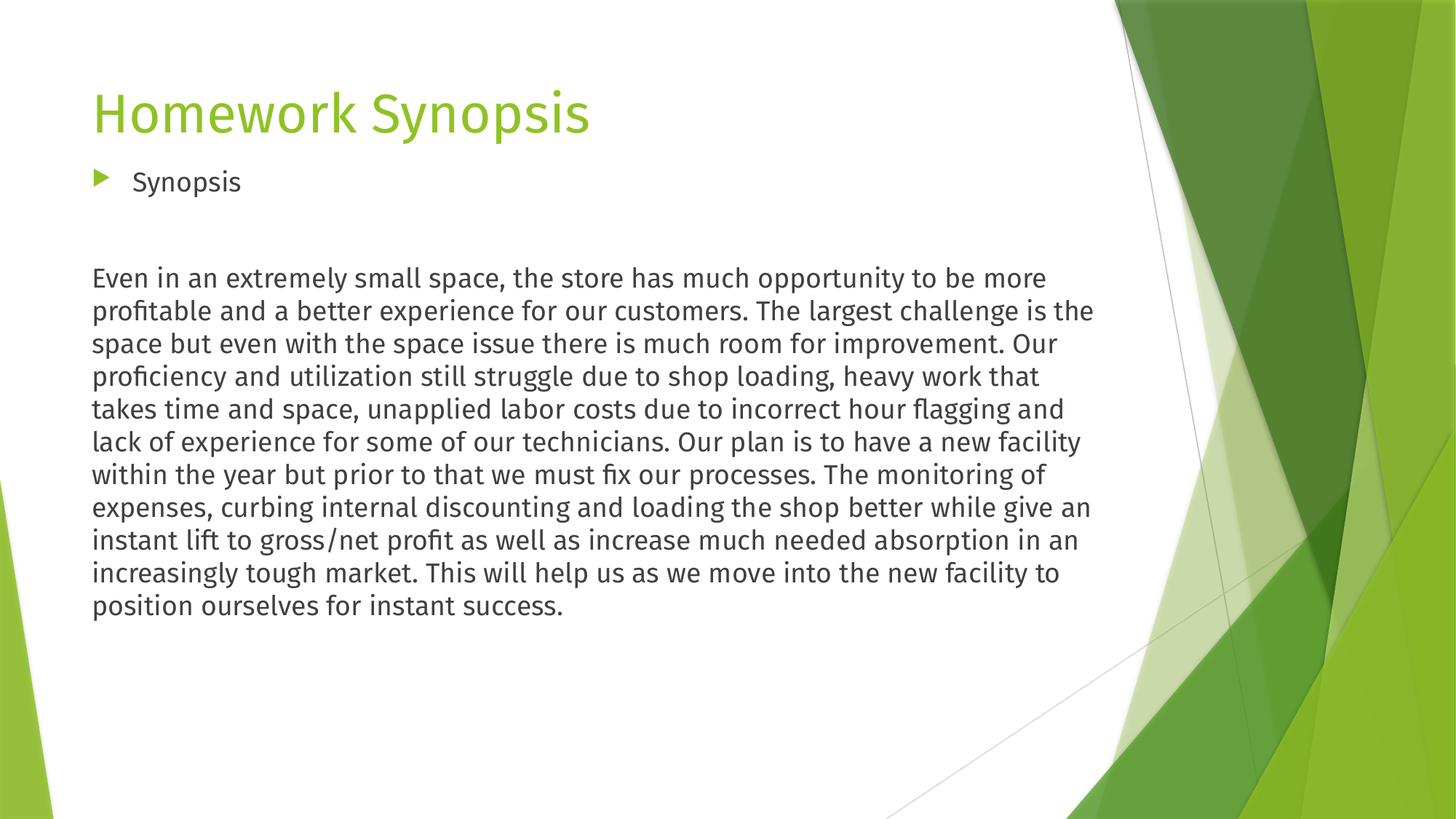

# Homework Synopsis
Synopsis

Even in an extremely small space, the store has much opportunity to be more profitable and a better experience for our customers. The largest challenge is the space but even with the space issue there is much room for improvement. Our proficiency and utilization still struggle due to shop loading, heavy work that takes time and space, unapplied labor costs due to incorrect hour flagging and lack of experience for some of our technicians. Our plan is to have a new facility within the year but prior to that we must fix our processes. The monitoring of expenses, curbing internal discounting and loading the shop better while give an instant lift to gross/net profit as well as increase much needed absorption in an increasingly tough market. This will help us as we move into the new facility to position ourselves for instant success.